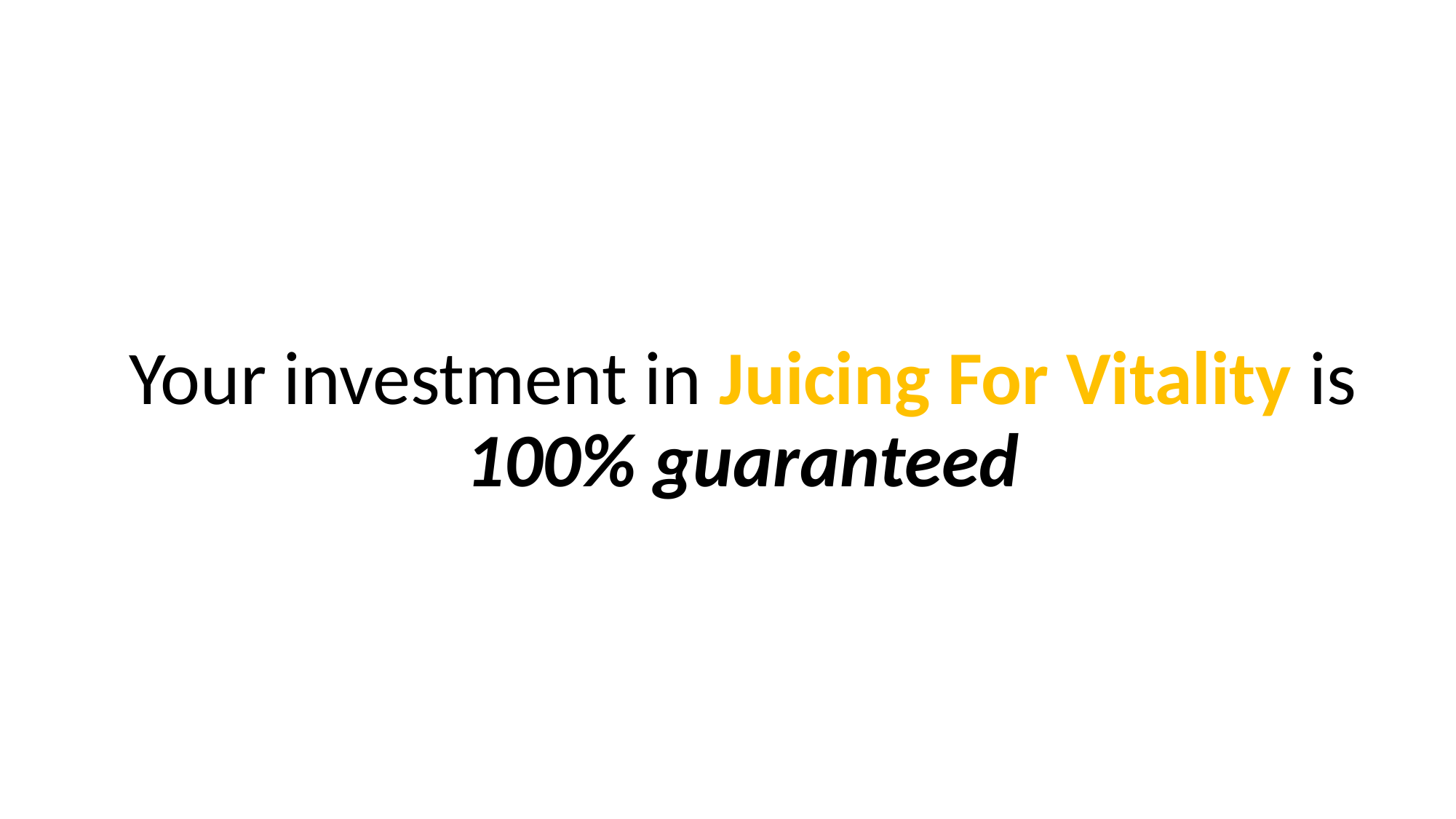

Your investment in Juicing For Vitality is 100% guaranteed